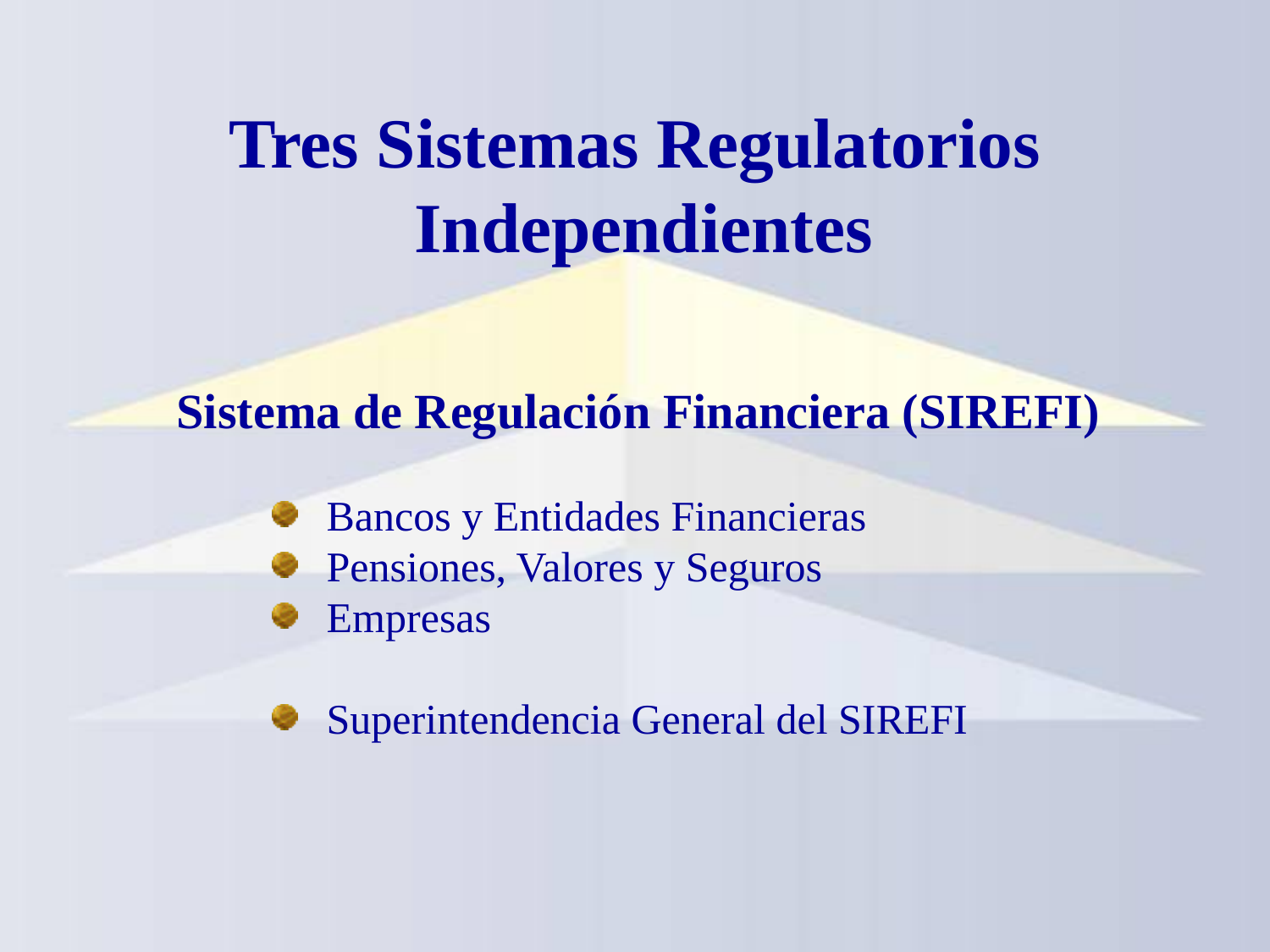

Tres Sistemas Regulatorios
 Independientes
Sistema de Regulación Financiera (SIREFI)

Bancos y Entidades Financieras
Pensiones, Valores y Seguros
Empresas

Superintendencia General del SIREFI